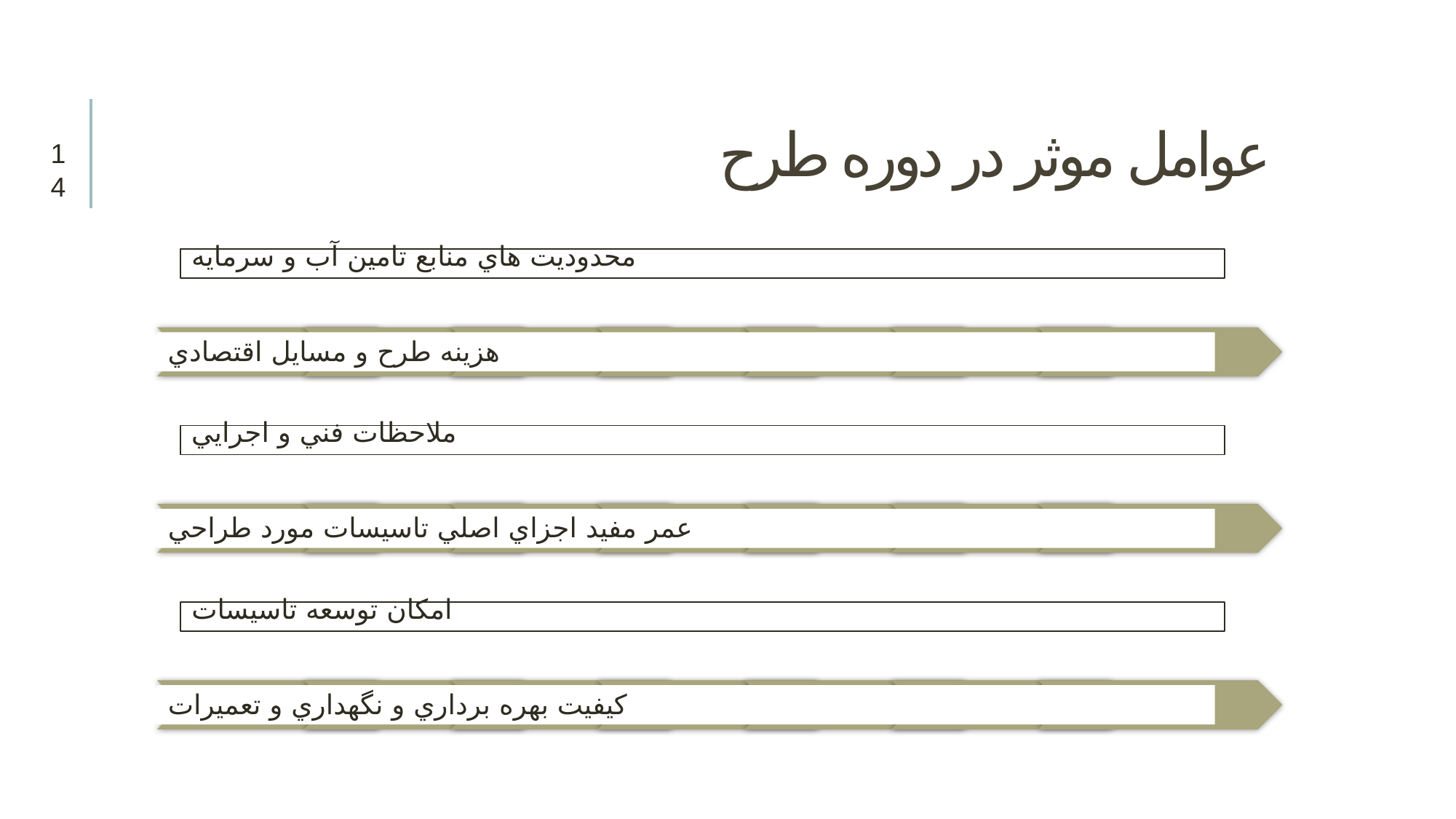

# عوامل موثر در دوره طرح
14
محدوديت هاي منابع تامين آب و سرمايه
هزينه طرح و مسايل اقتصادي
عمر مفيد اجزاي اصلي تاسيسات مورد طراحي
امكان توسعه تاسيسات
كيفيت بهره برداري و نگهداري و تعميرات